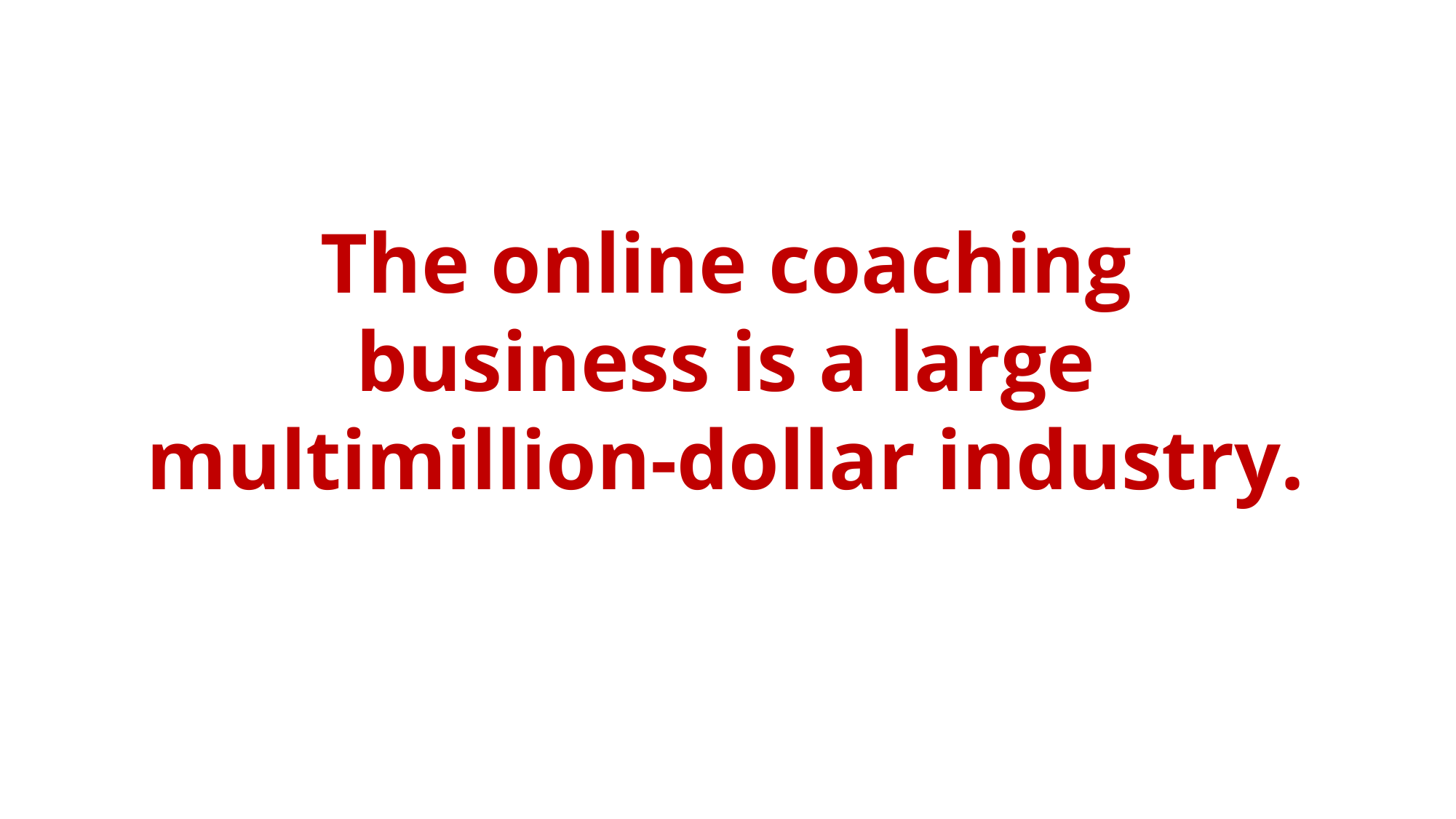

The online coaching business is a large multimillion-dollar industry.